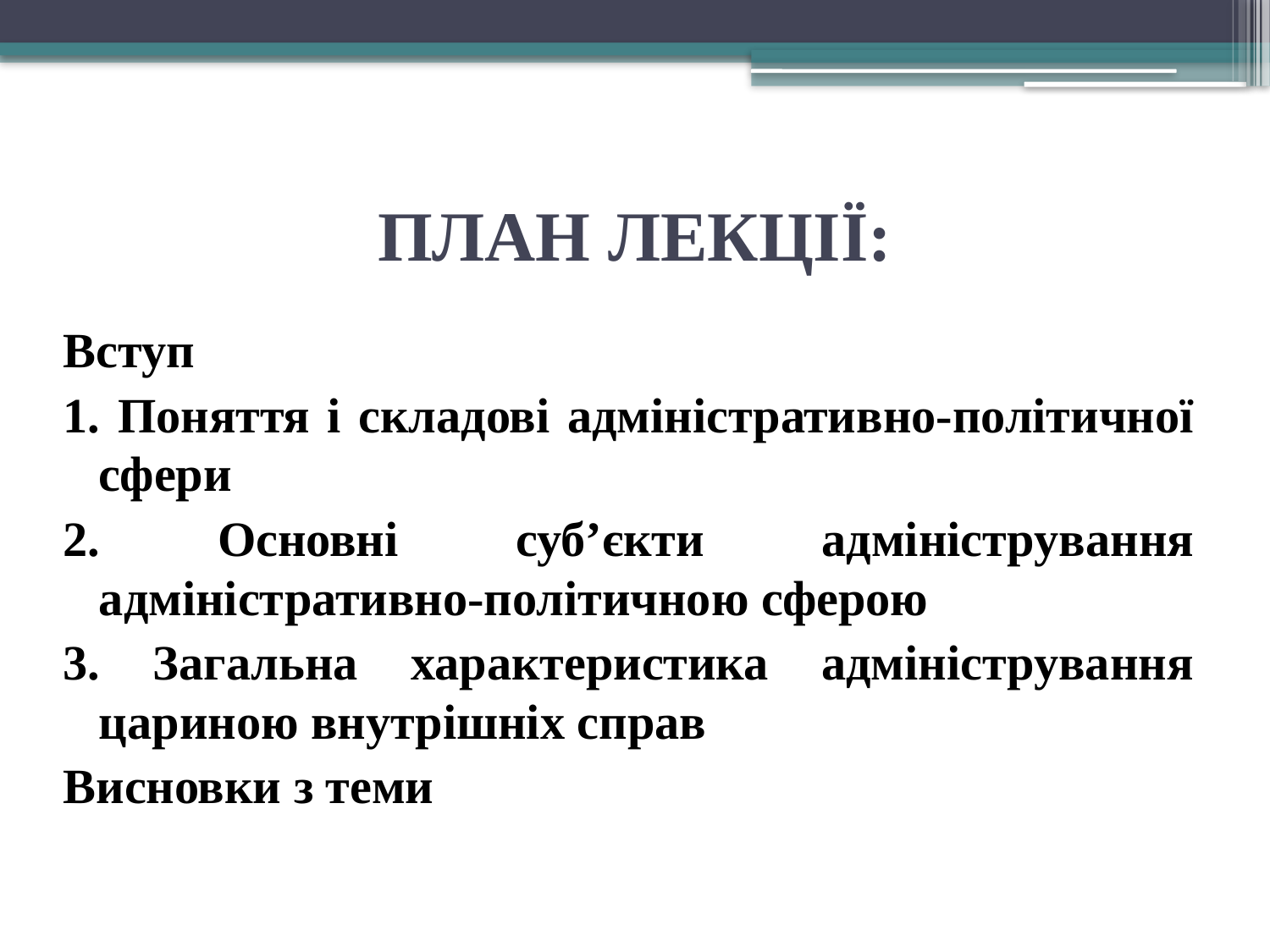

# ПЛАН ЛЕКЦІЇ:
Вступ
1. Поняття і складові адміністративно-політичної сфери
2. Основні суб’єкти адміністрування адміністративно-політичною сферою
3. Загальна характеристика адміністрування цариною внутрішніх справ
Висновки з теми